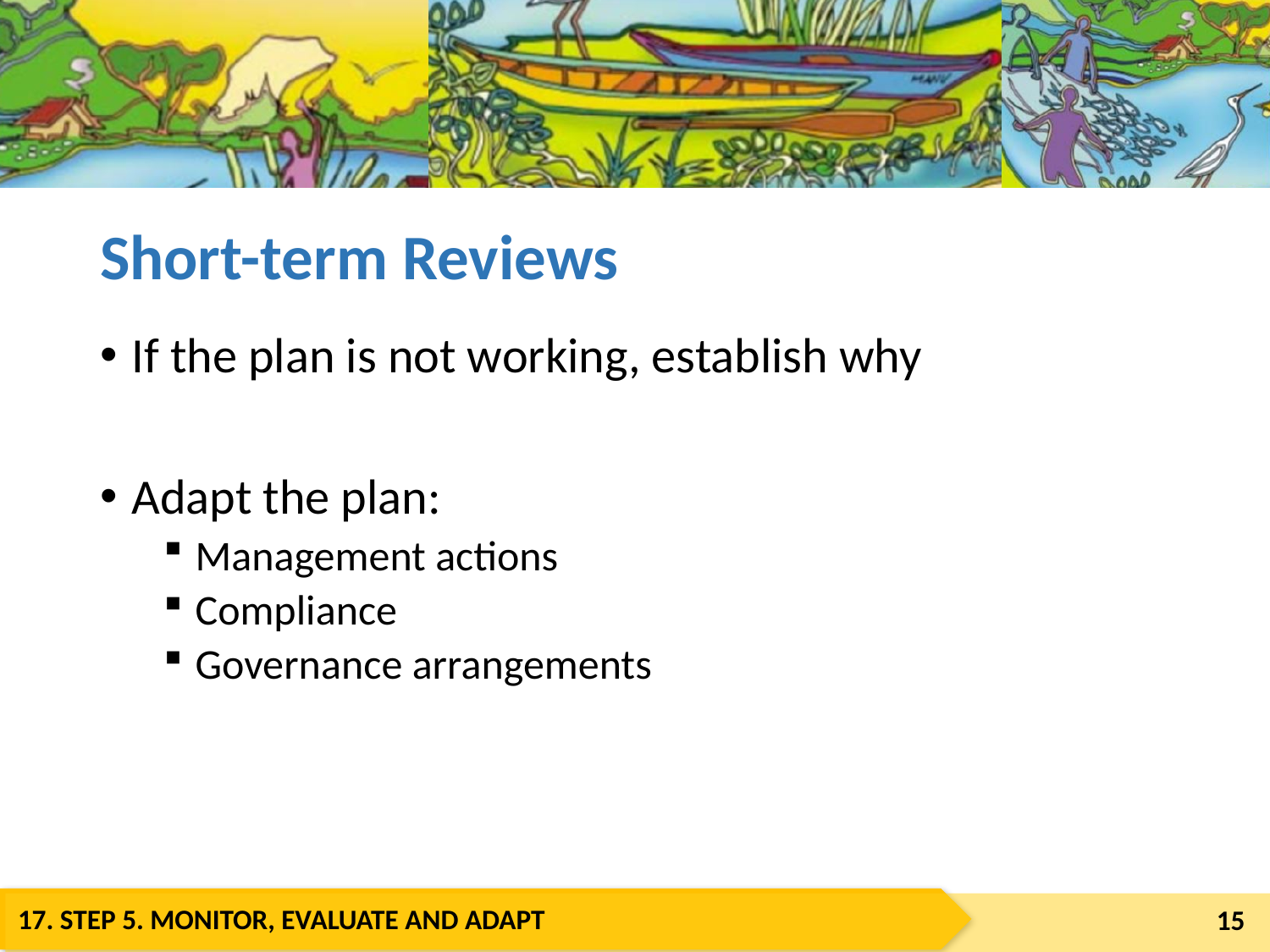

# Short-term Reviews
If the plan is not working, establish why

Adapt the plan:
Management actions
Compliance
Governance arrangements
15